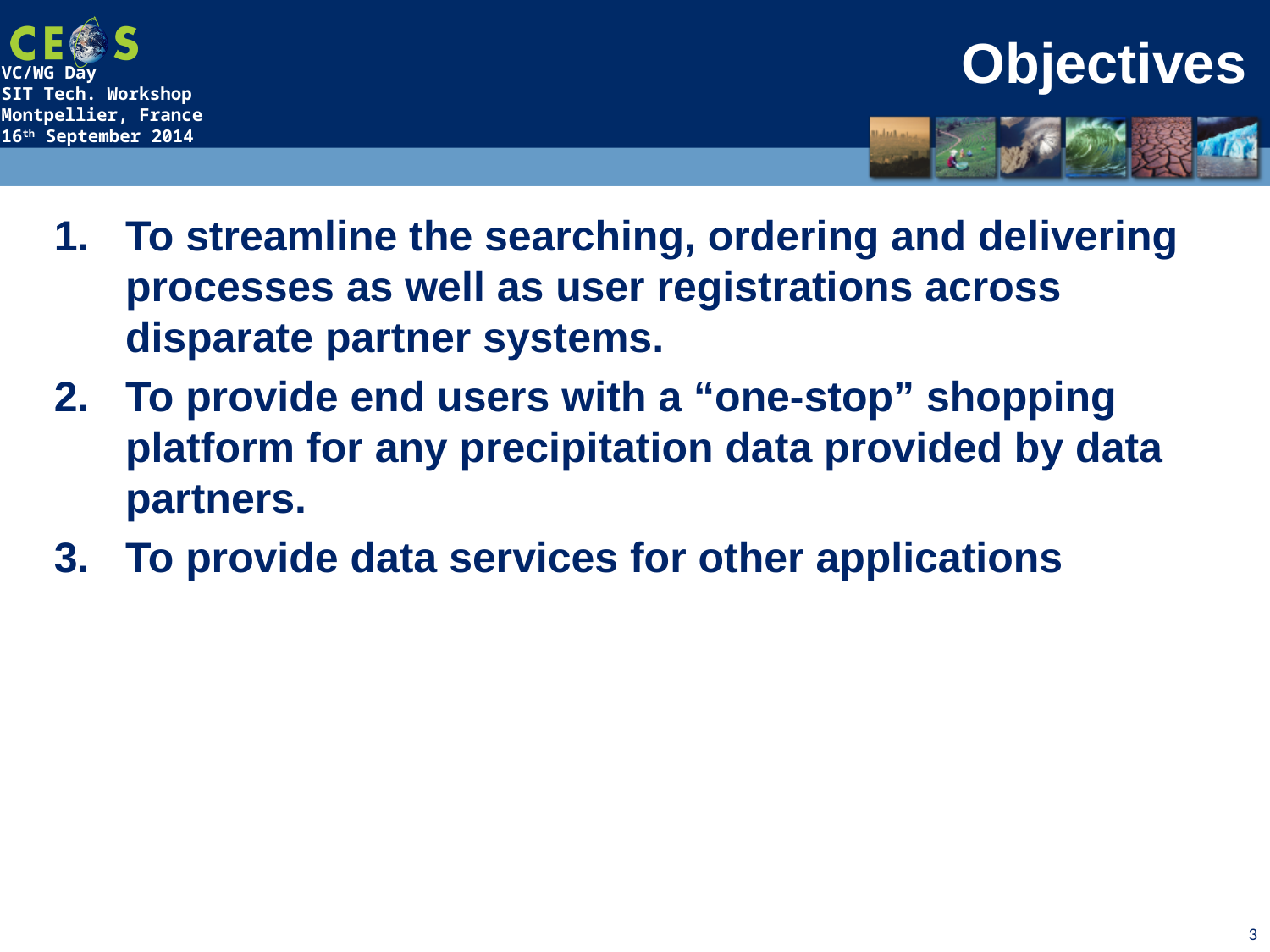

# Objectives
To streamline the searching, ordering and delivering processes as well as user registrations across disparate partner systems.
To provide end users with a “one-stop” shopping platform for any precipitation data provided by data partners.
To provide data services for other applications
3